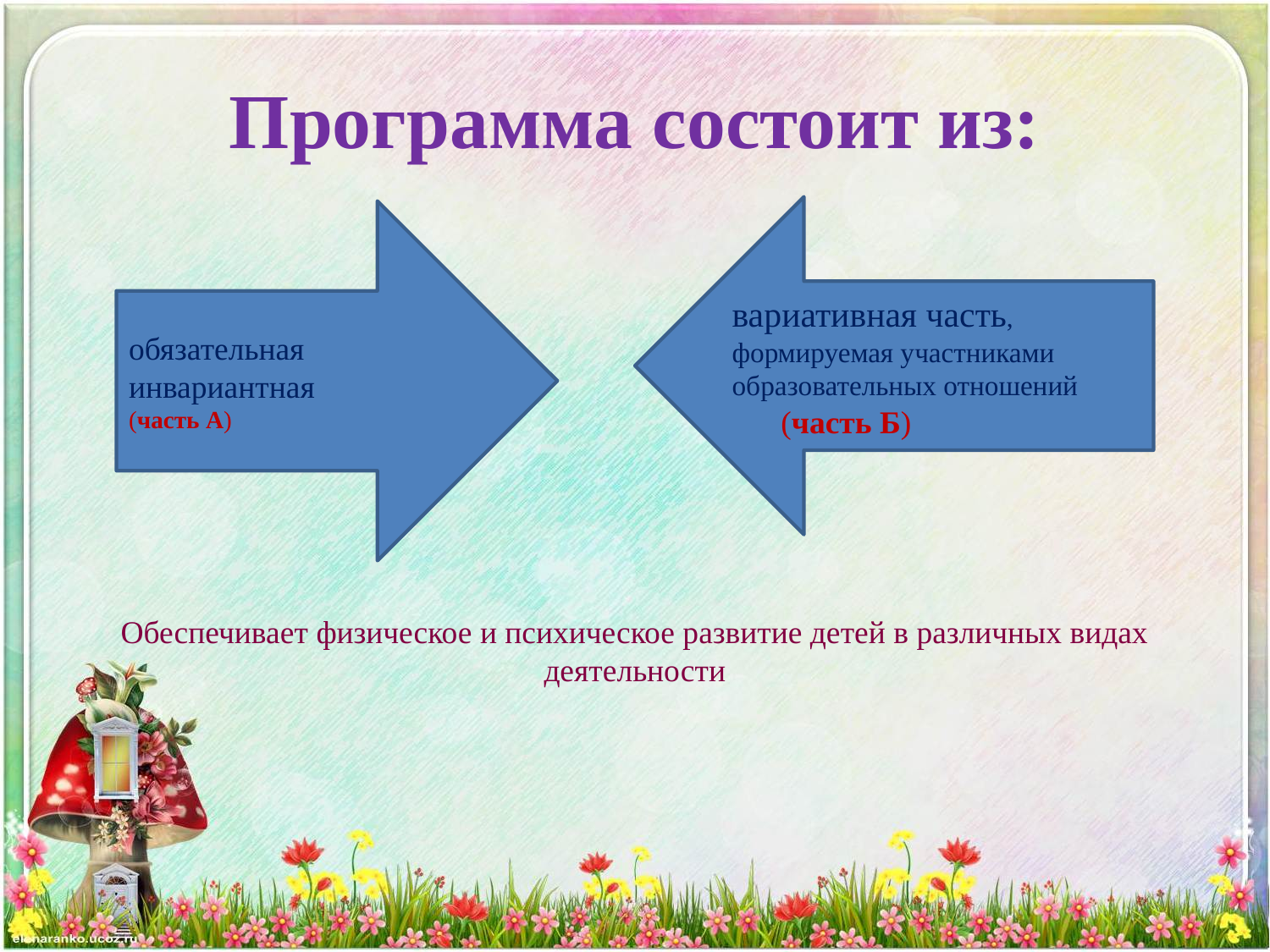

# Программа состоит из:
вариативная часть, формируемая участниками  образовательных отношений                (часть Б)
обязательная инвариантная
(часть А)

Обеспечивает физическое и психическое развитие детей в различных видах деятельности